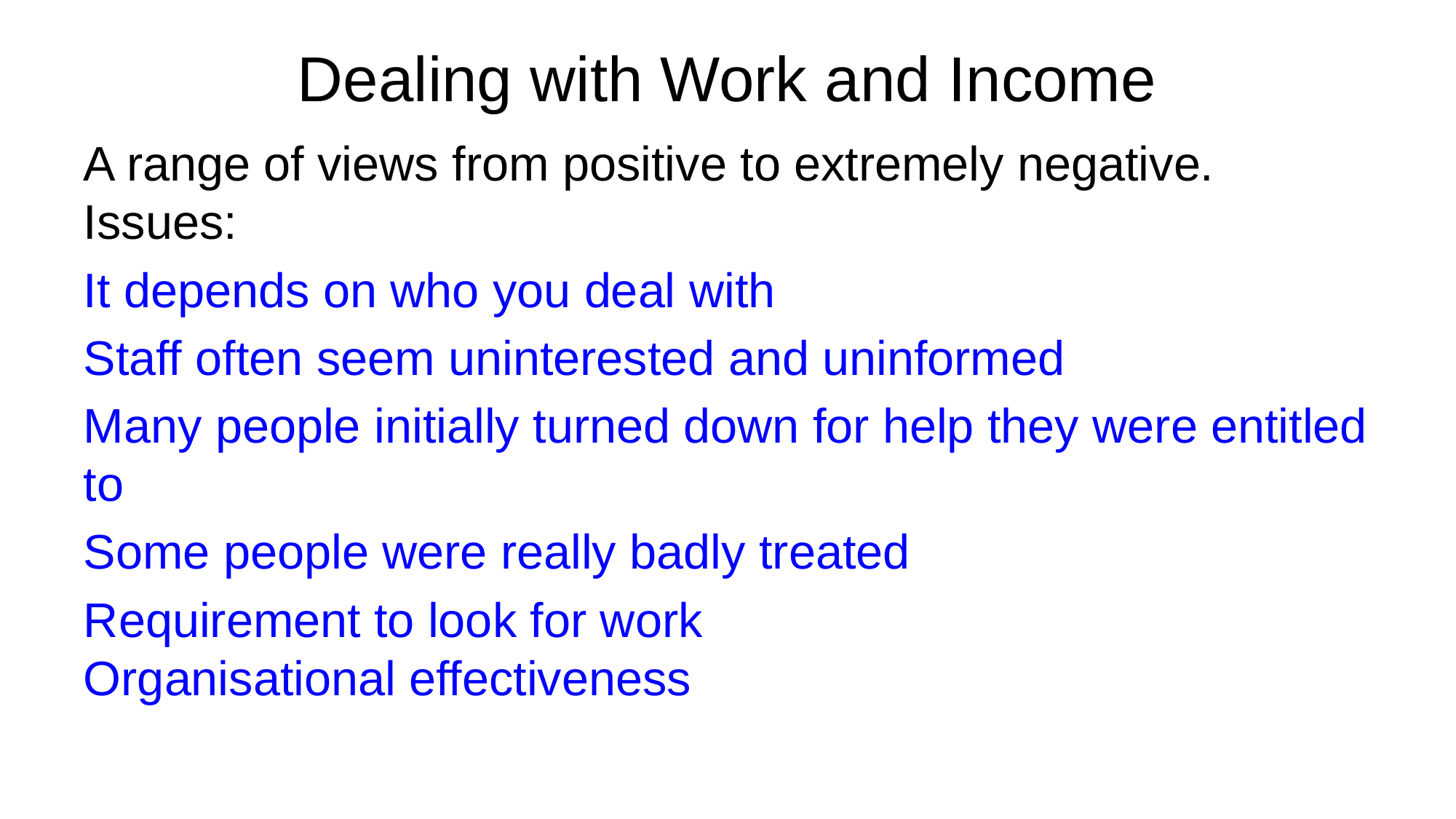

# Dealing with Work and Income
A range of views from positive to extremely negative. Issues:
It depends on who you deal with
Staff often seem uninterested and uninformed
Many people initially turned down for help they were entitled to
Some people were really badly treated
Requirement to look for work
Organisational effectiveness